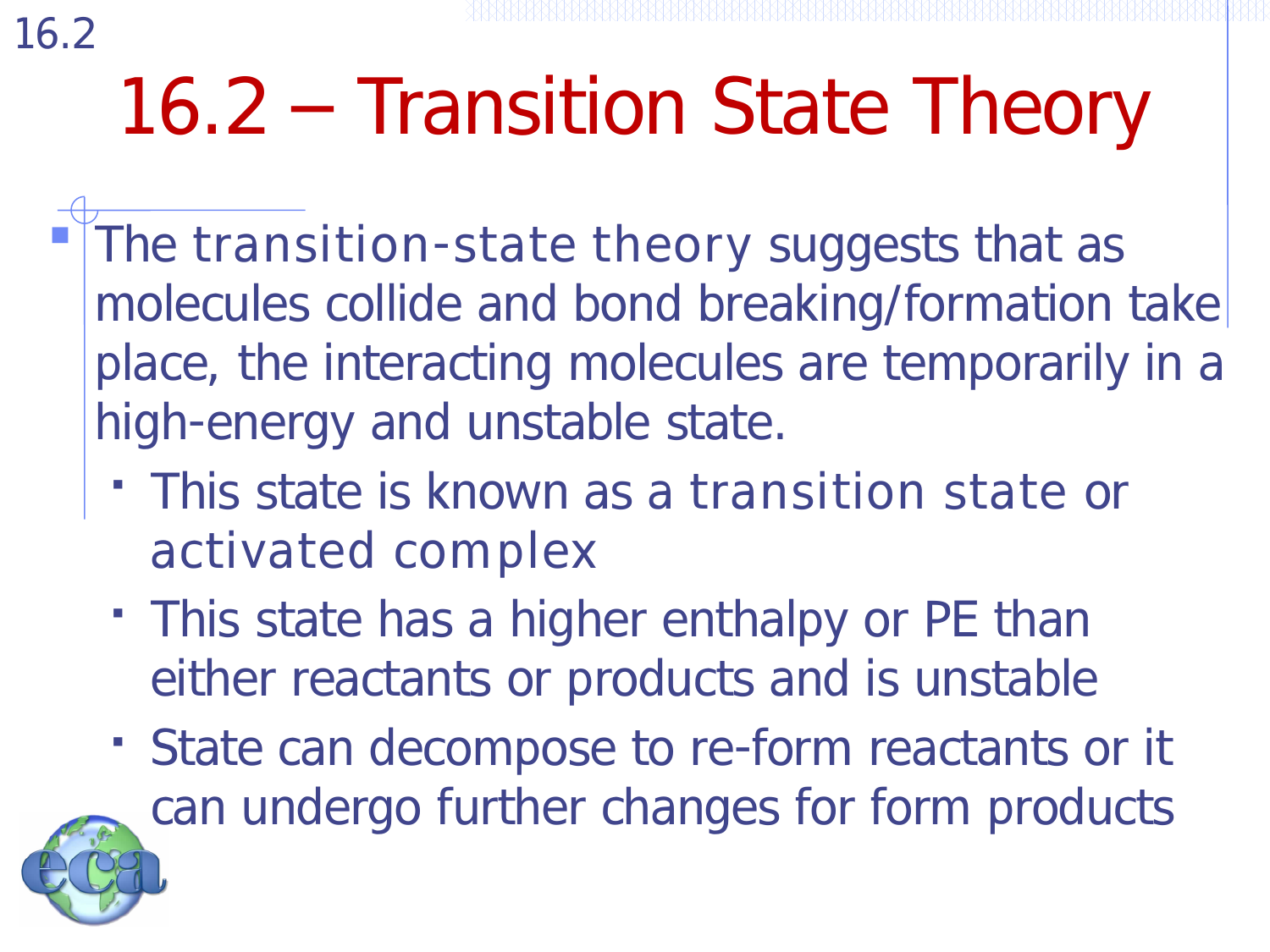

# 16.2 – Transition State Theory
The transition-state theory suggests that as molecules collide and bond breaking/formation take place, the interacting molecules are temporarily in a high-energy and unstable state.
This state is known as a transition state or activated complex
This state has a higher enthalpy or PE than either reactants or products and is unstable
State can decompose to re-form reactants or it can undergo further changes for form products